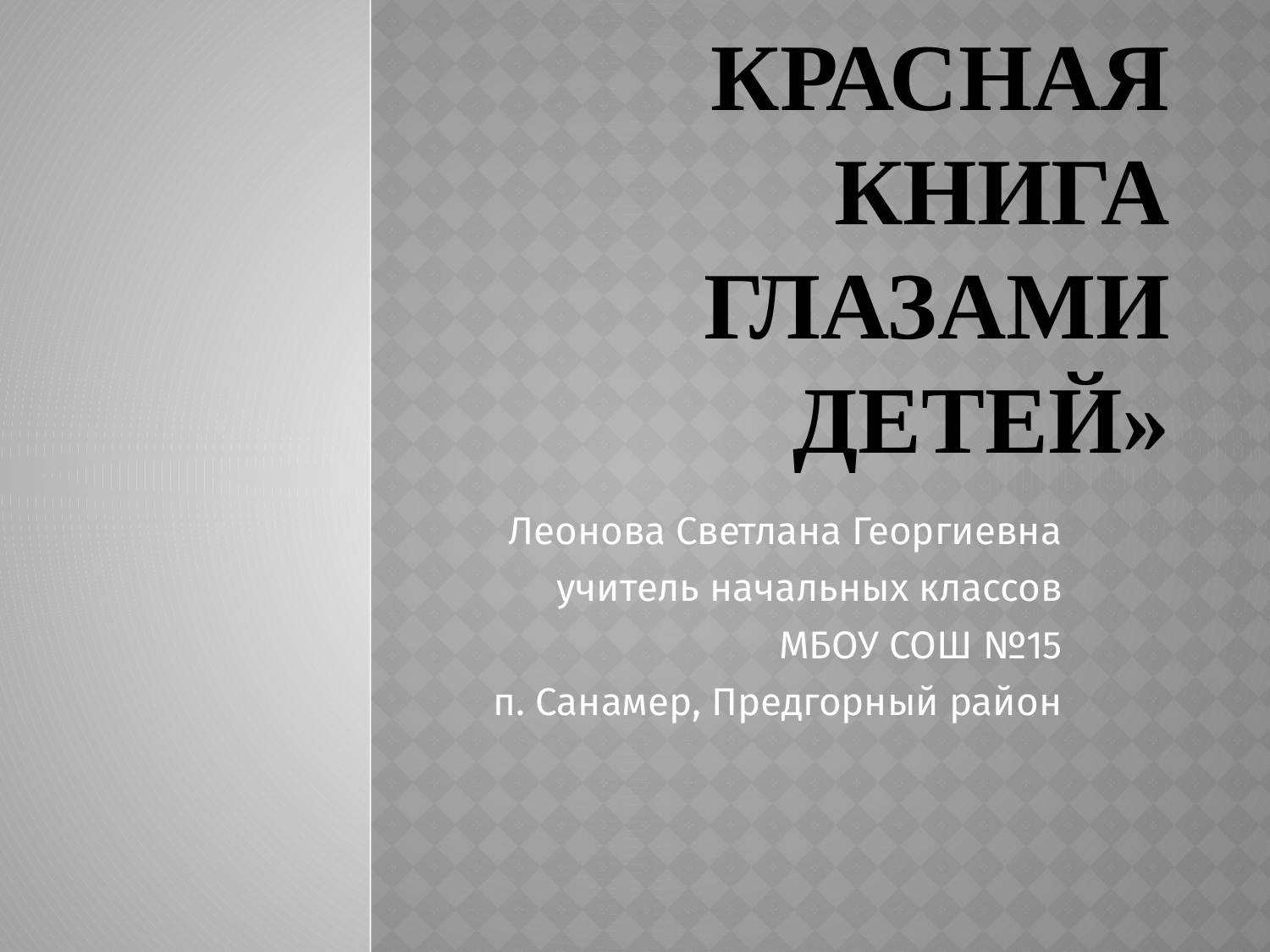

# Красная книга глазами детей»
Леонова Светлана Георгиевна
учитель начальных классов
МБОУ СОШ №15
п. Санамер, Предгорный район